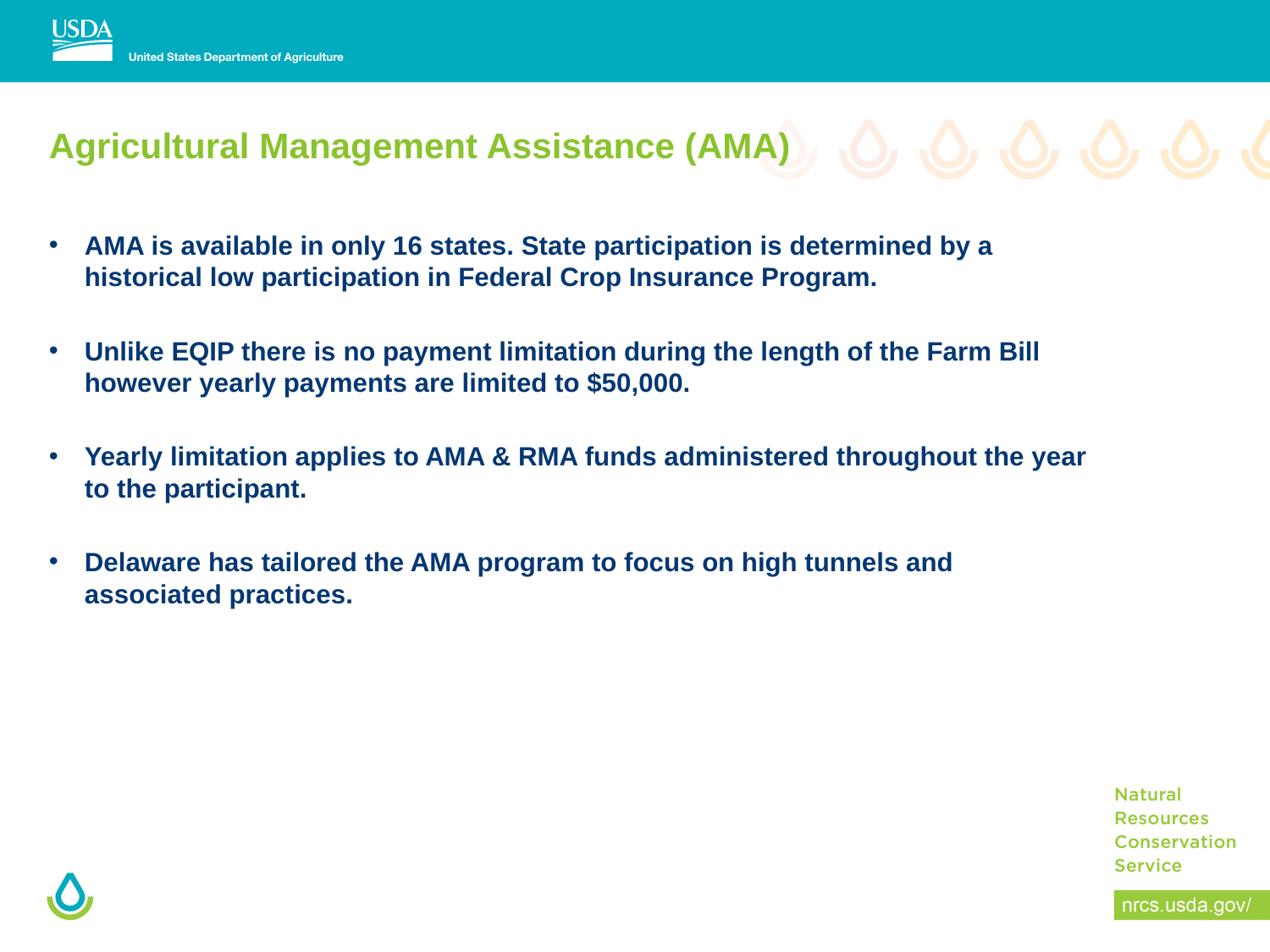

# Agricultural Management Assistance (AMA)
AMA is available in only 16 states. State participation is determined by a historical low participation in Federal Crop Insurance Program.

Unlike EQIP there is no payment limitation during the length of the Farm Bill however yearly payments are limited to $50,000.

Yearly limitation applies to AMA & RMA funds administered throughout the year to the participant.

Delaware has tailored the AMA program to focus on high tunnels and associated practices.